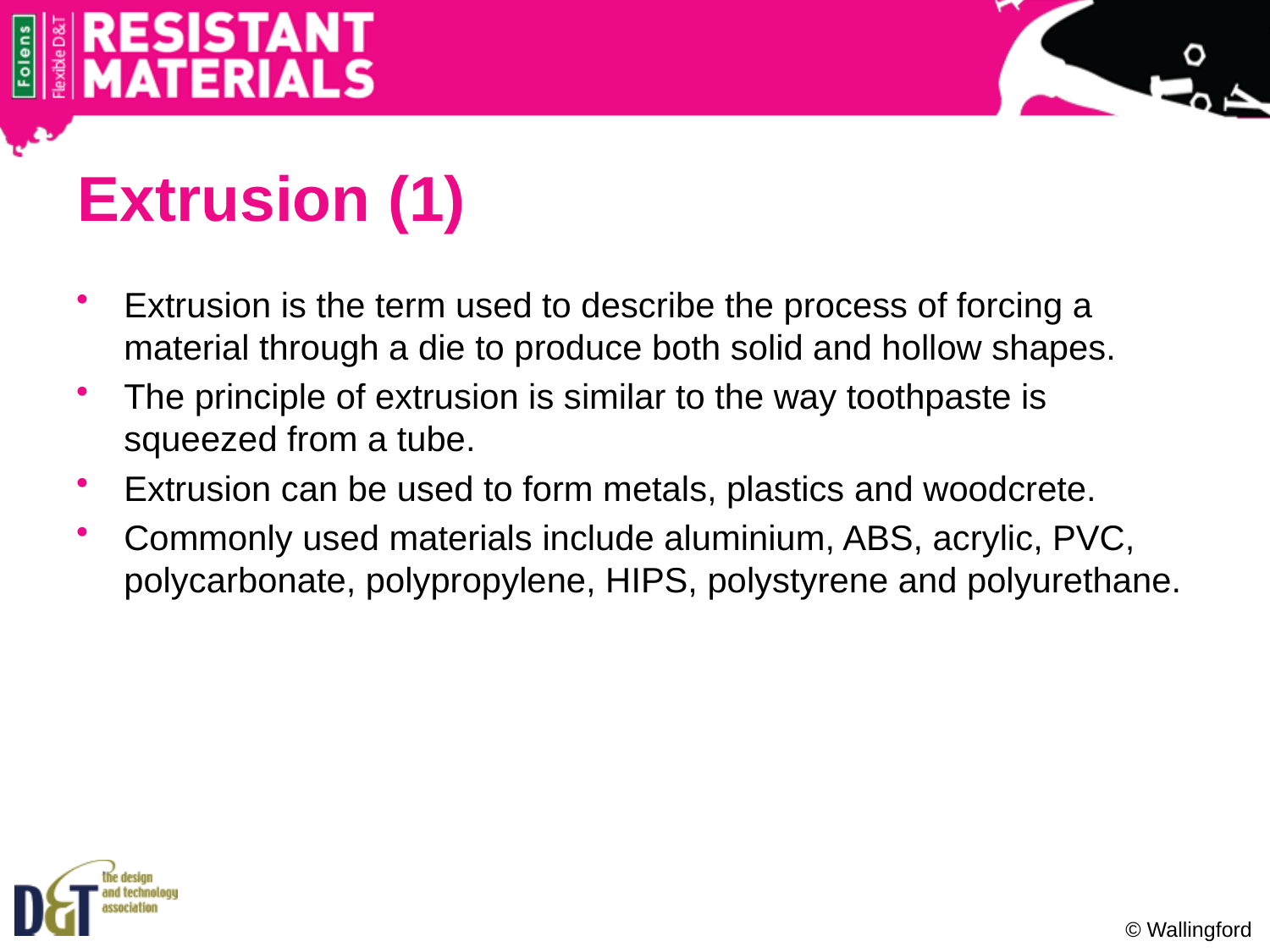

# Extrusion (1)
Extrusion is the term used to describe the process of forcing a material through a die to produce both solid and hollow shapes.
The principle of extrusion is similar to the way toothpaste is squeezed from a tube.
Extrusion can be used to form metals, plastics and woodcrete.
Commonly used materials include aluminium, ABS, acrylic, PVC, polycarbonate, polypropylene, HIPS, polystyrene and polyurethane.
© Wallingford